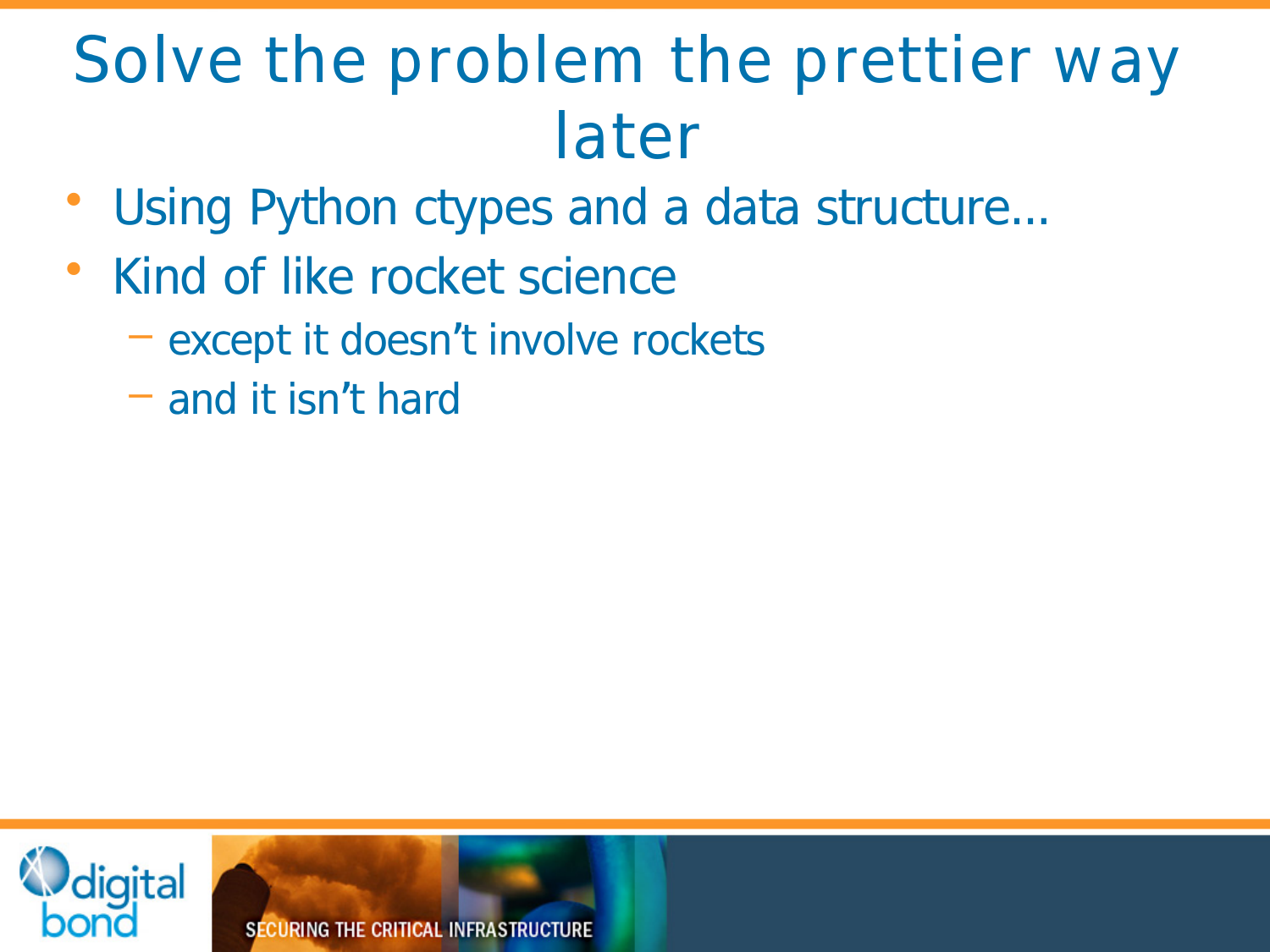

# Solve the problem the prettier way later
Using Python ctypes and a data structure…
Kind of like rocket science
except it doesn’t involve rockets
and it isn’t hard